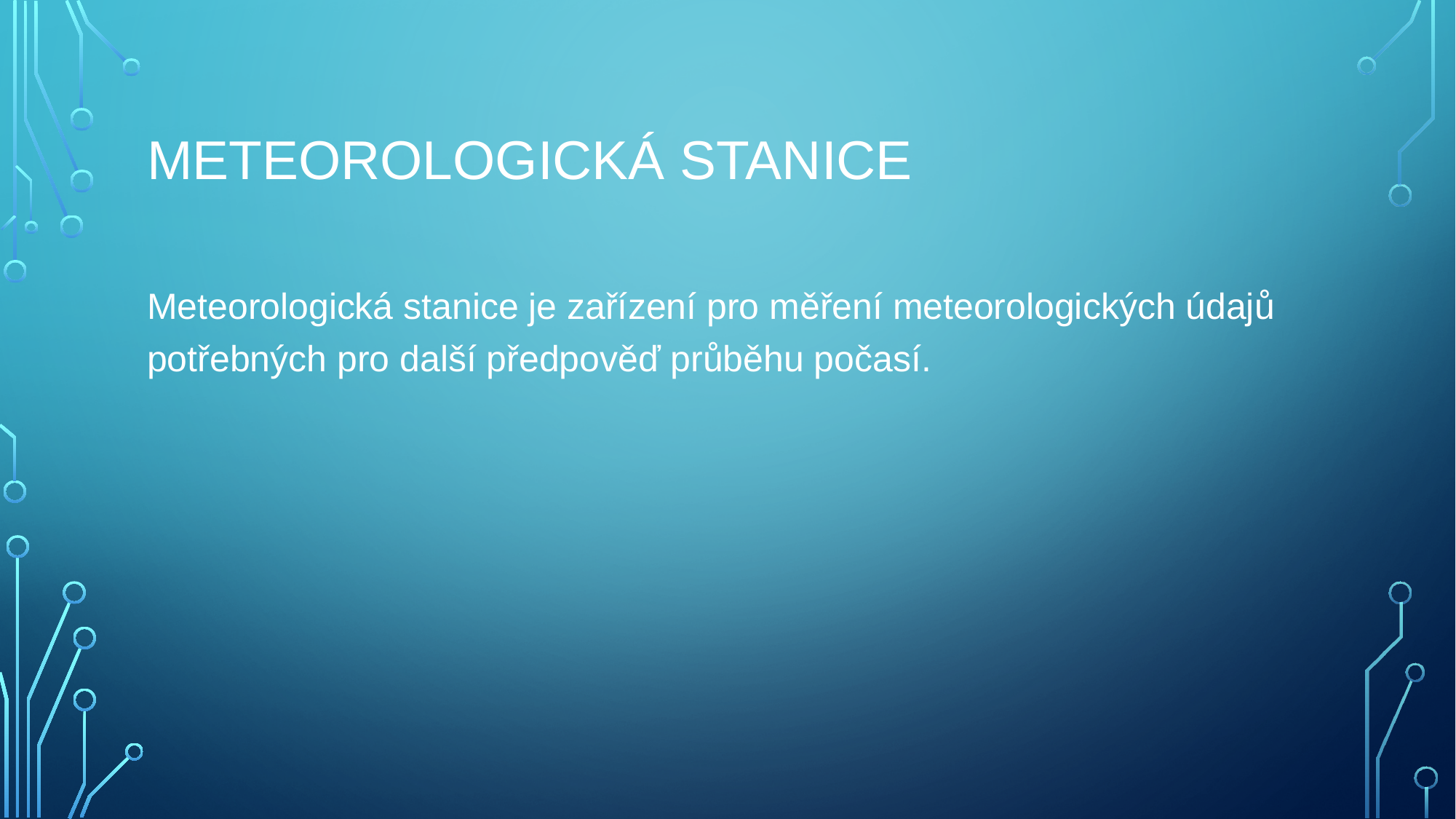

# Meteorologická stanice
Meteorologická stanice je zařízení pro měření meteorologických údajů potřebných pro další předpověď průběhu počasí.